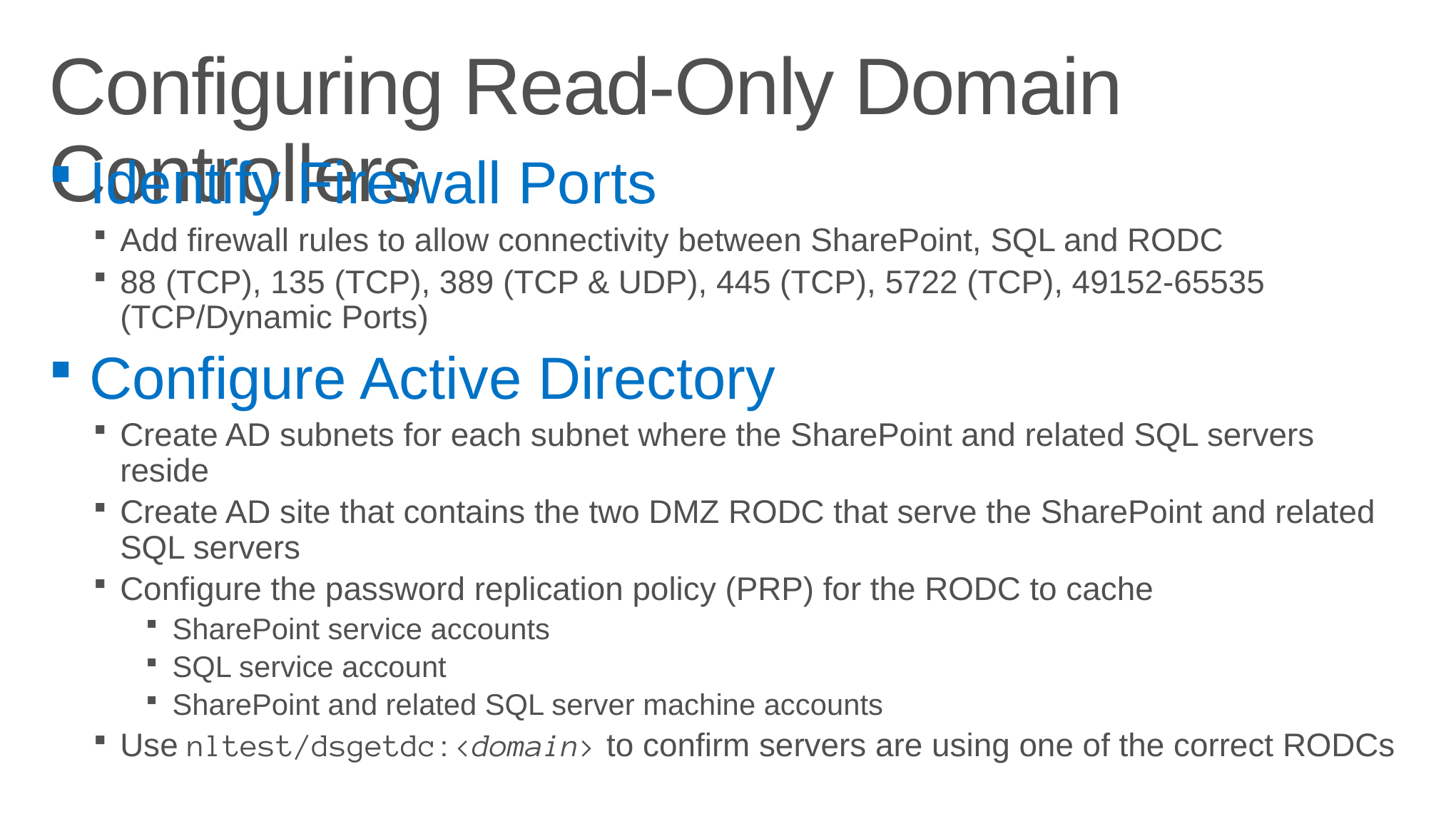

# Configuring Read-Only Domain Controllers
Identify Firewall Ports
Add firewall rules to allow connectivity between SharePoint, SQL and RODC
88 (TCP), 135 (TCP), 389 (TCP & UDP), 445 (TCP), 5722 (TCP), 49152-65535 (TCP/Dynamic Ports)
Configure Active Directory
Create AD subnets for each subnet where the SharePoint and related SQL servers reside
Create AD site that contains the two DMZ RODC that serve the SharePoint and related SQL servers
Configure the password replication policy (PRP) for the RODC to cache
SharePoint service accounts
SQL service account
SharePoint and related SQL server machine accounts
Use nltest/dsgetdc:<domain> to confirm servers are using one of the correct RODCs